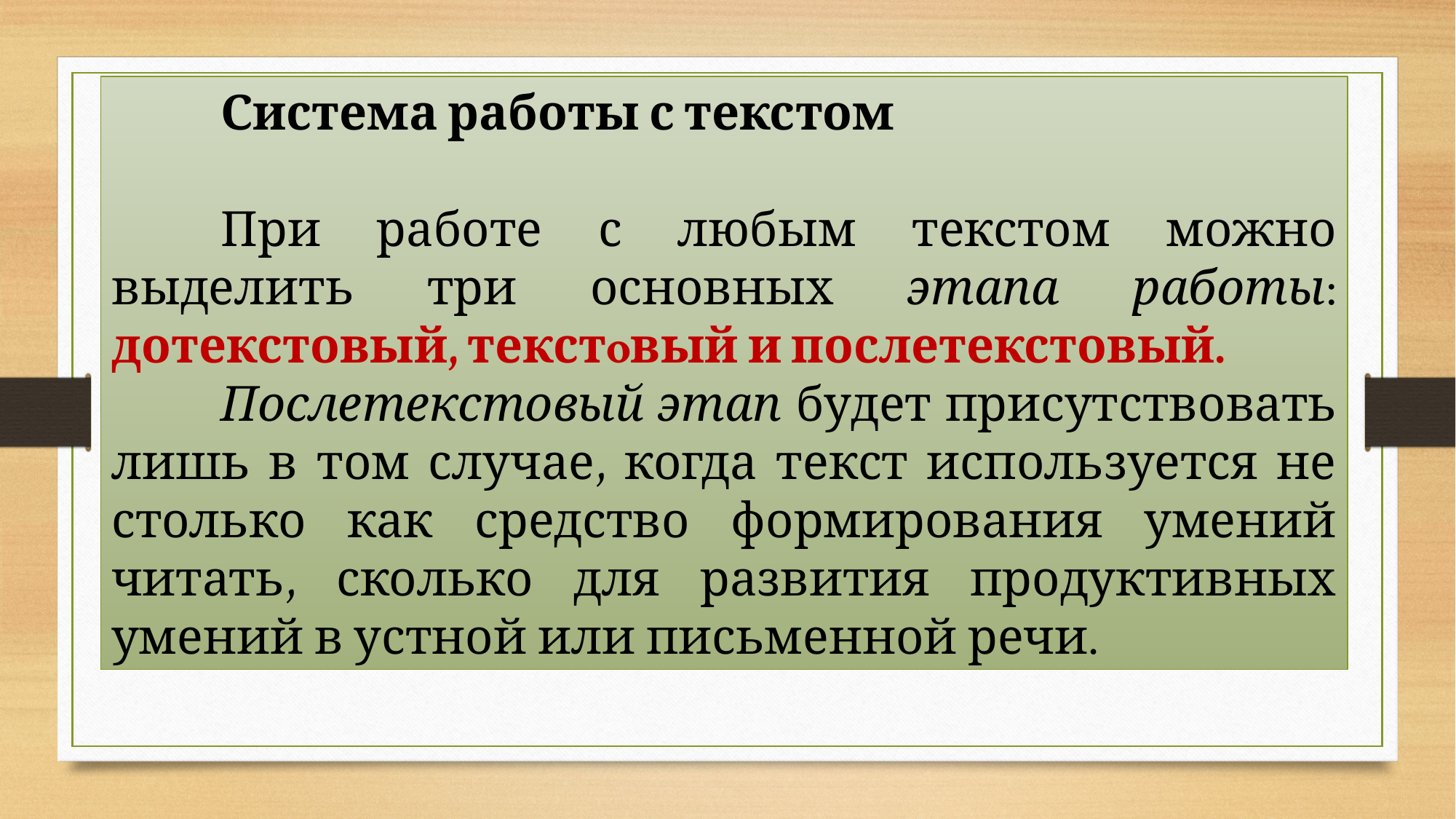

Система работы с текстом

	При работе с любым текстом можно выделить три основных этапа работы: дотекстовый, текстoвый и послетекстовый.
	Послетекстовый этап будет присутствовать лишь в том случае, когда текст используется не столько как средство формирования умений читать, сколько для развития продуктивных умений в устной или письменной речи.